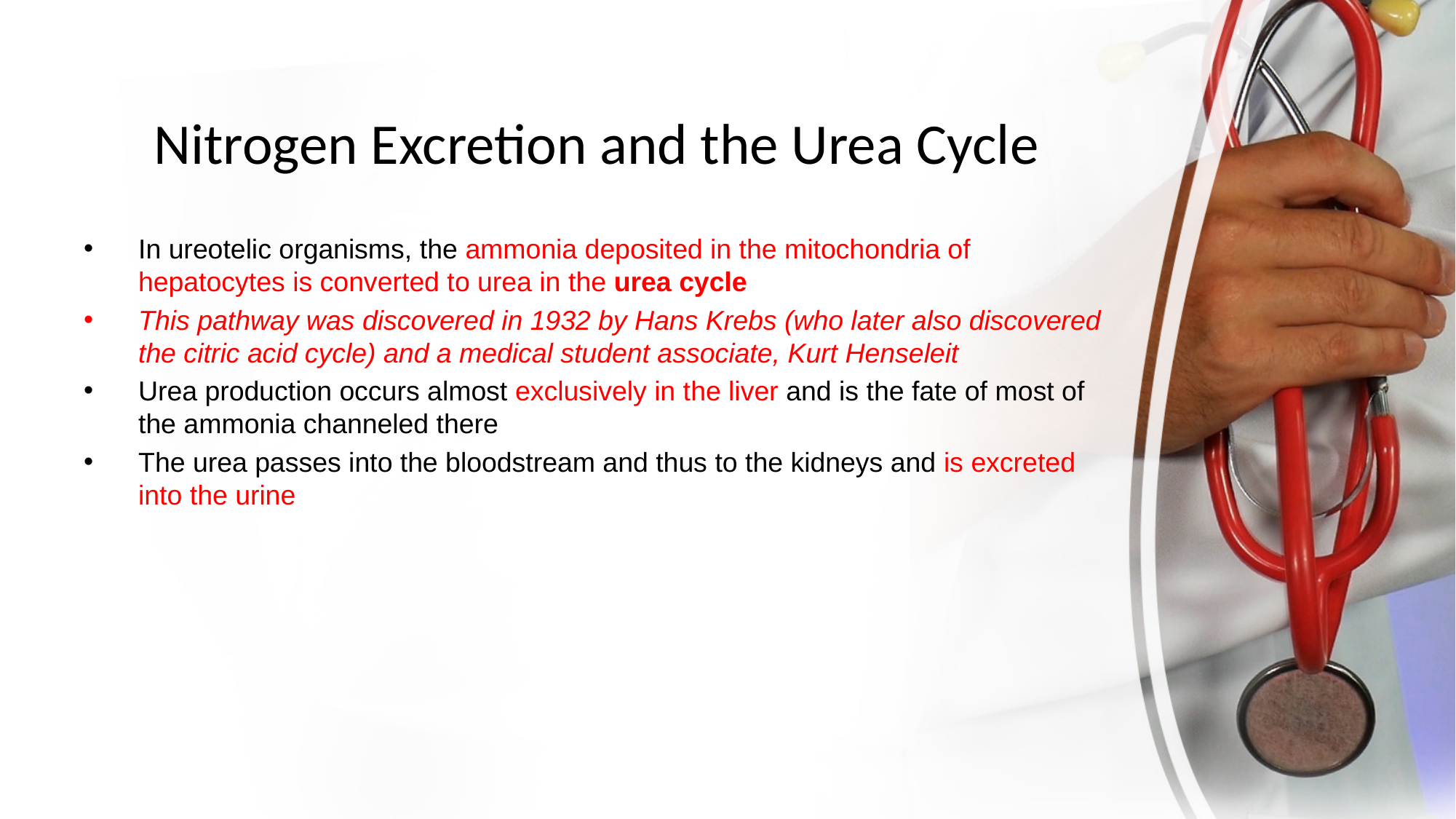

# Nitrogen Excretion and the Urea Cycle
In ureotelic organisms, the ammonia deposited in the mitochondria of hepatocytes is converted to urea in the urea cycle
This pathway was discovered in 1932 by Hans Krebs (who later also discovered the citric acid cycle) and a medical student associate, Kurt Henseleit
Urea production occurs almost exclusively in the liver and is the fate of most of the ammonia channeled there
The urea passes into the bloodstream and thus to the kidneys and is excreted into the urine